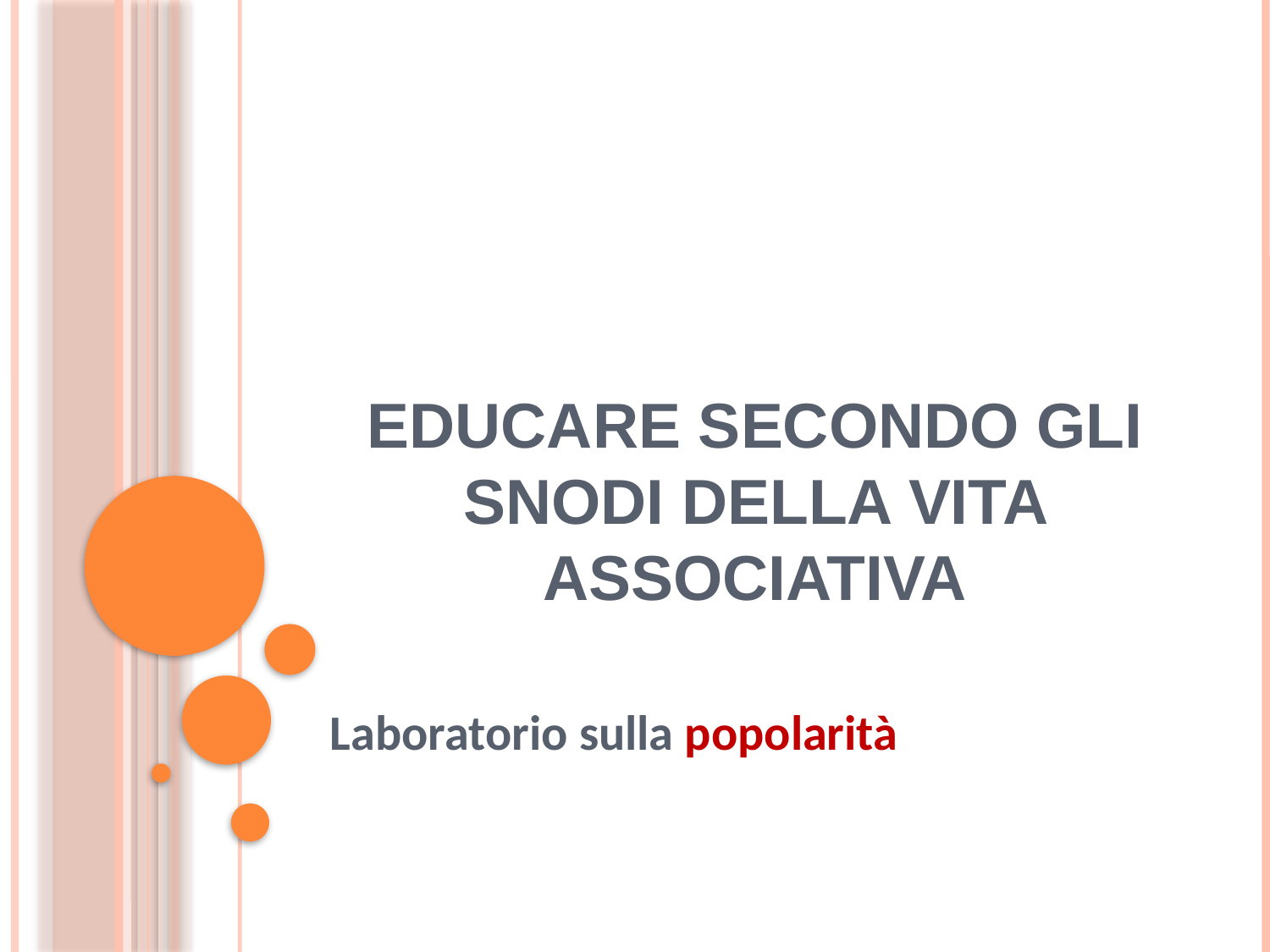

# Educare secondo gli snodi della vita associativa
Laboratorio sulla popolarità